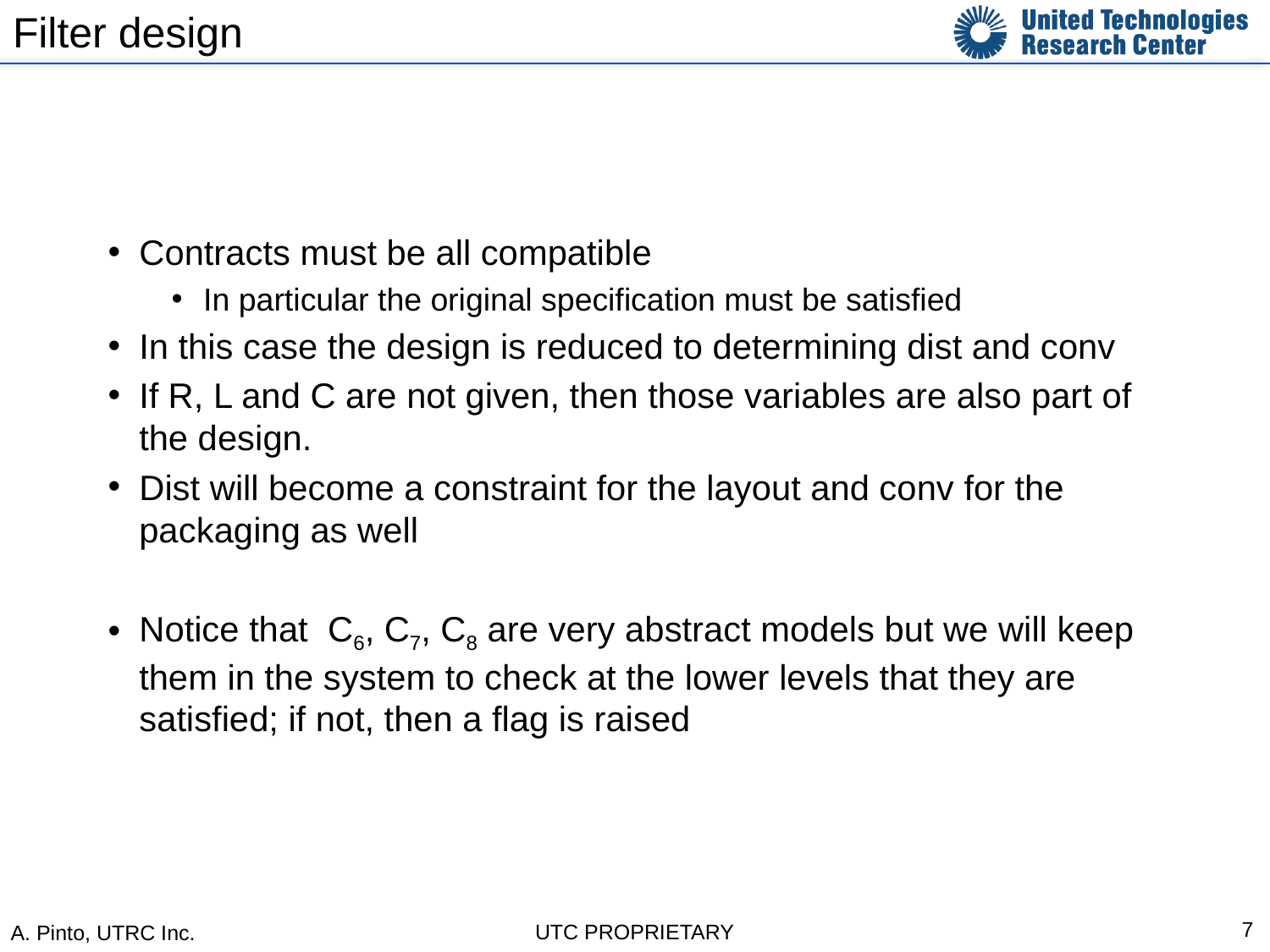

# Filter design
Contracts must be all compatible
In particular the original specification must be satisfied
In this case the design is reduced to determining dist and conv
If R, L and C are not given, then those variables are also part of the design.
Dist will become a constraint for the layout and conv for the packaging as well

Notice that  C6, C7, C8 are very abstract models but we will keep them in the system to check at the lower levels that they are satisfied; if not, then a flag is raised
7